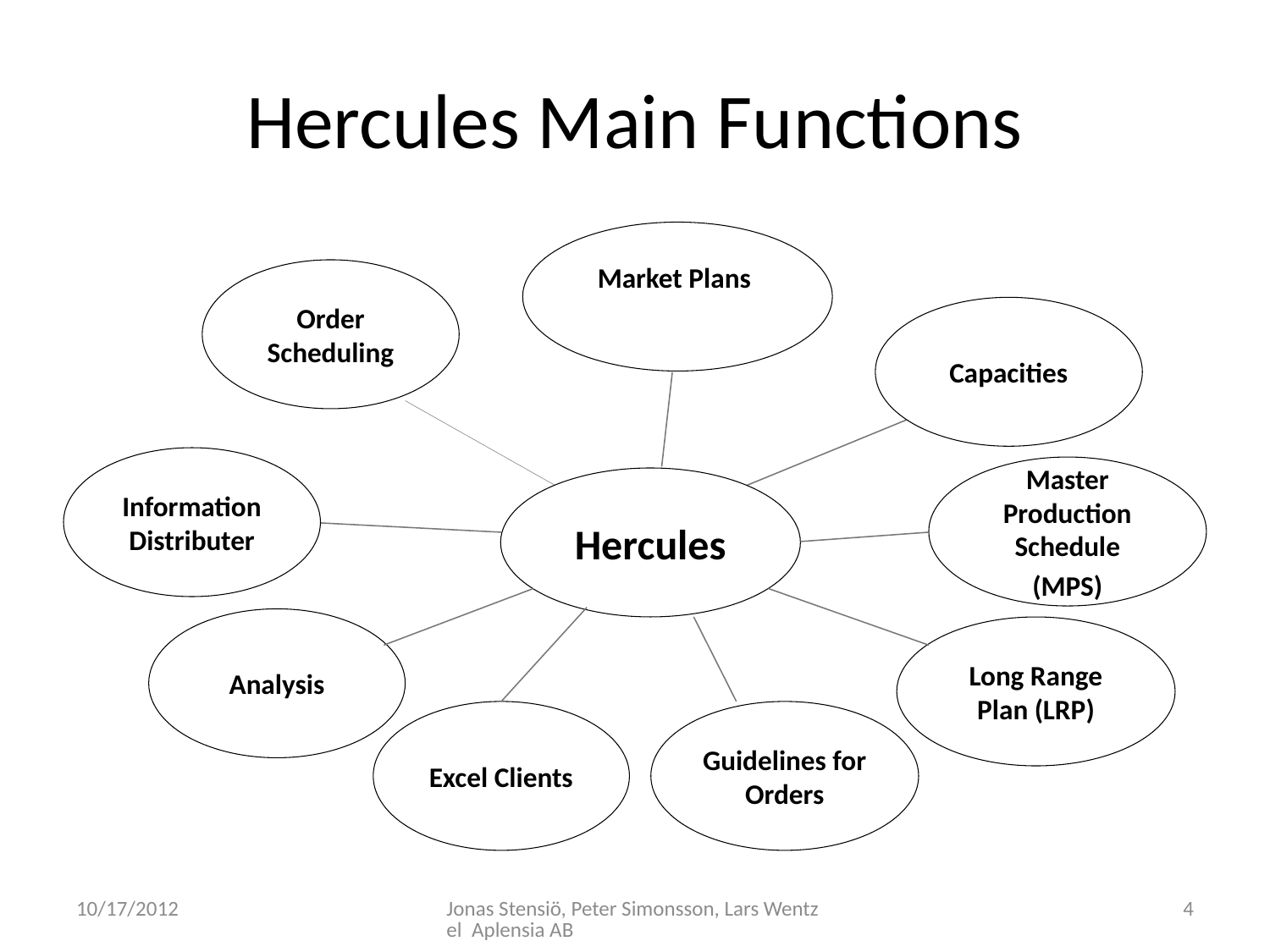

# Hercules Main Functions
Market Plans

Order Scheduling
Capacities

Information Distributer
Master Production Schedule
(MPS)
Hercules

Analysis

Long Range Plan (LRP)
Excel Clients
Guidelines for Orders
10/17/2012
Jonas Stensiö, Peter Simonsson, Lars Wentzel  Aplensia AB
4